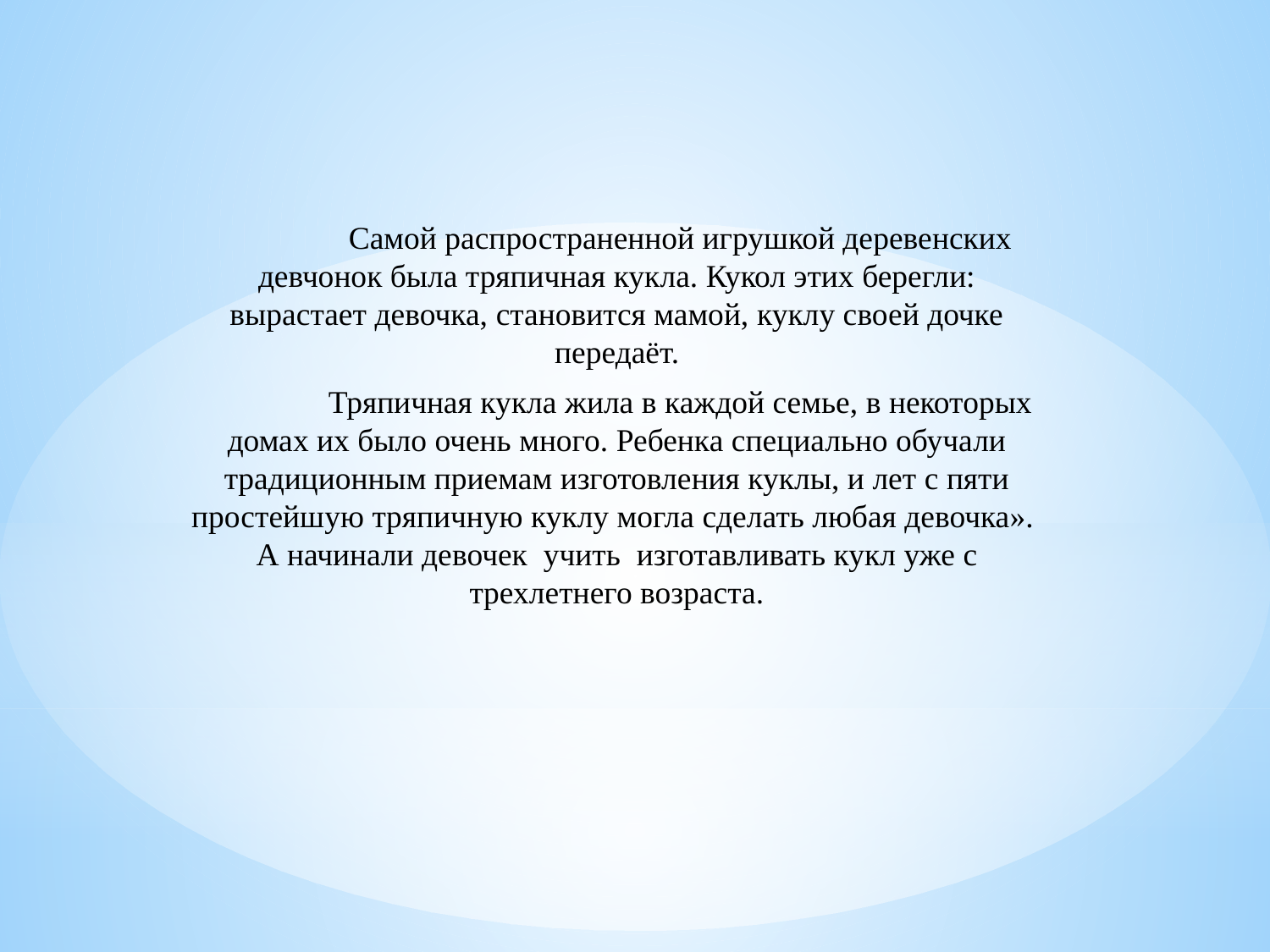

Самой распространенной игрушкой деревенских девчонок была тряпичная кукла. Кукол этих берегли: вырастает девочка, становится мамой, куклу своей дочке передаёт.
	Тряпичная кукла жила в каждой семье, в некоторых домах их было очень много. Ребенка специально обучали традиционным приемам изготовления куклы, и лет с пяти простейшую тряпичную куклу могла сделать любая девочка».  А начинали девочек  учить  изготавливать кукл уже с трехлетнего возраста.